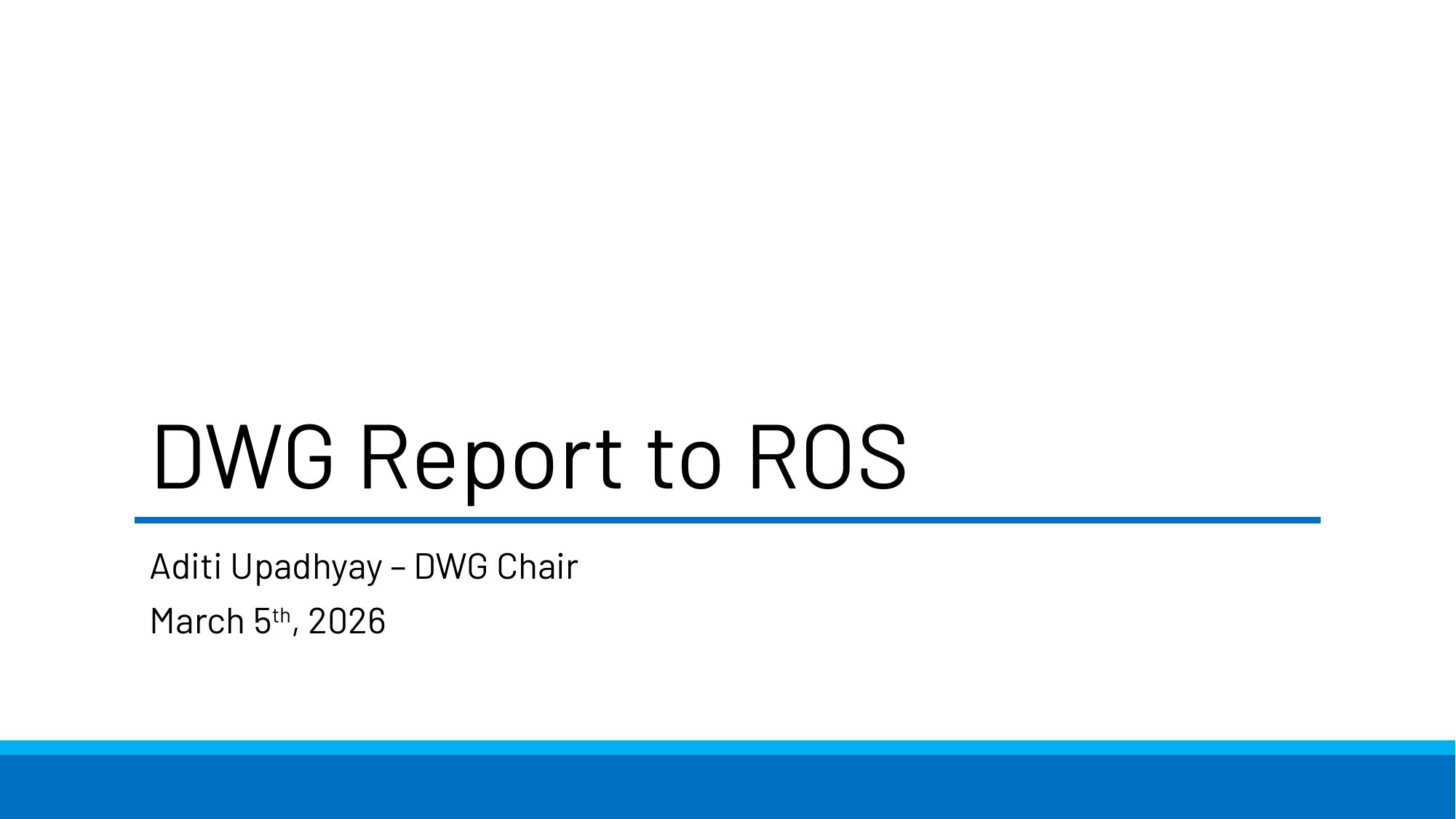

# DWG Report to ROS
Aditi Upadhyay – DWG Chair
March 5th, 2026